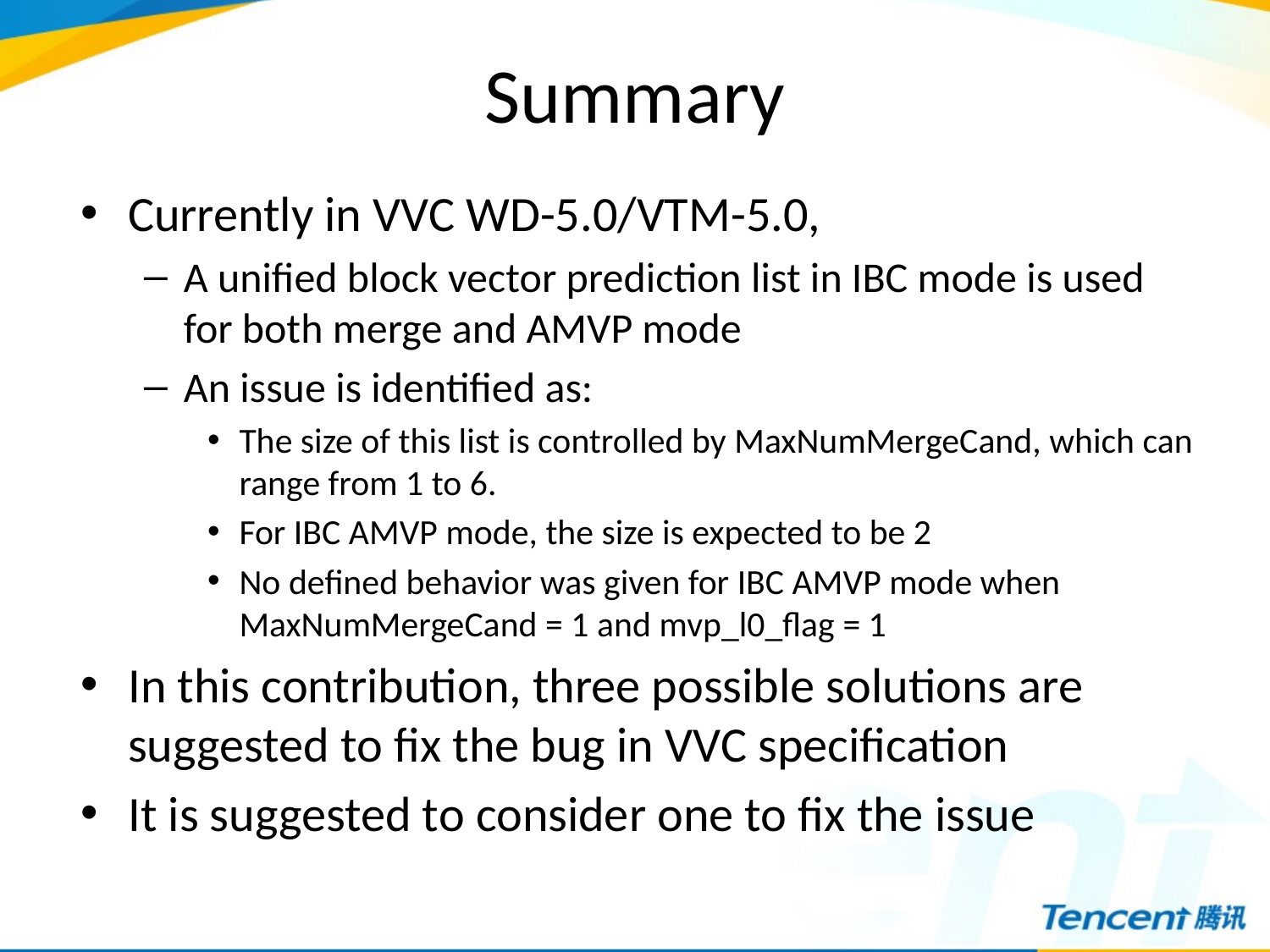

# Summary
Currently in VVC WD-5.0/VTM-5.0,
A unified block vector prediction list in IBC mode is used for both merge and AMVP mode
An issue is identified as:
The size of this list is controlled by MaxNumMergeCand, which can range from 1 to 6.
For IBC AMVP mode, the size is expected to be 2
No defined behavior was given for IBC AMVP mode when MaxNumMergeCand = 1 and mvp_l0_flag = 1
In this contribution, three possible solutions are suggested to fix the bug in VVC specification
It is suggested to consider one to fix the issue